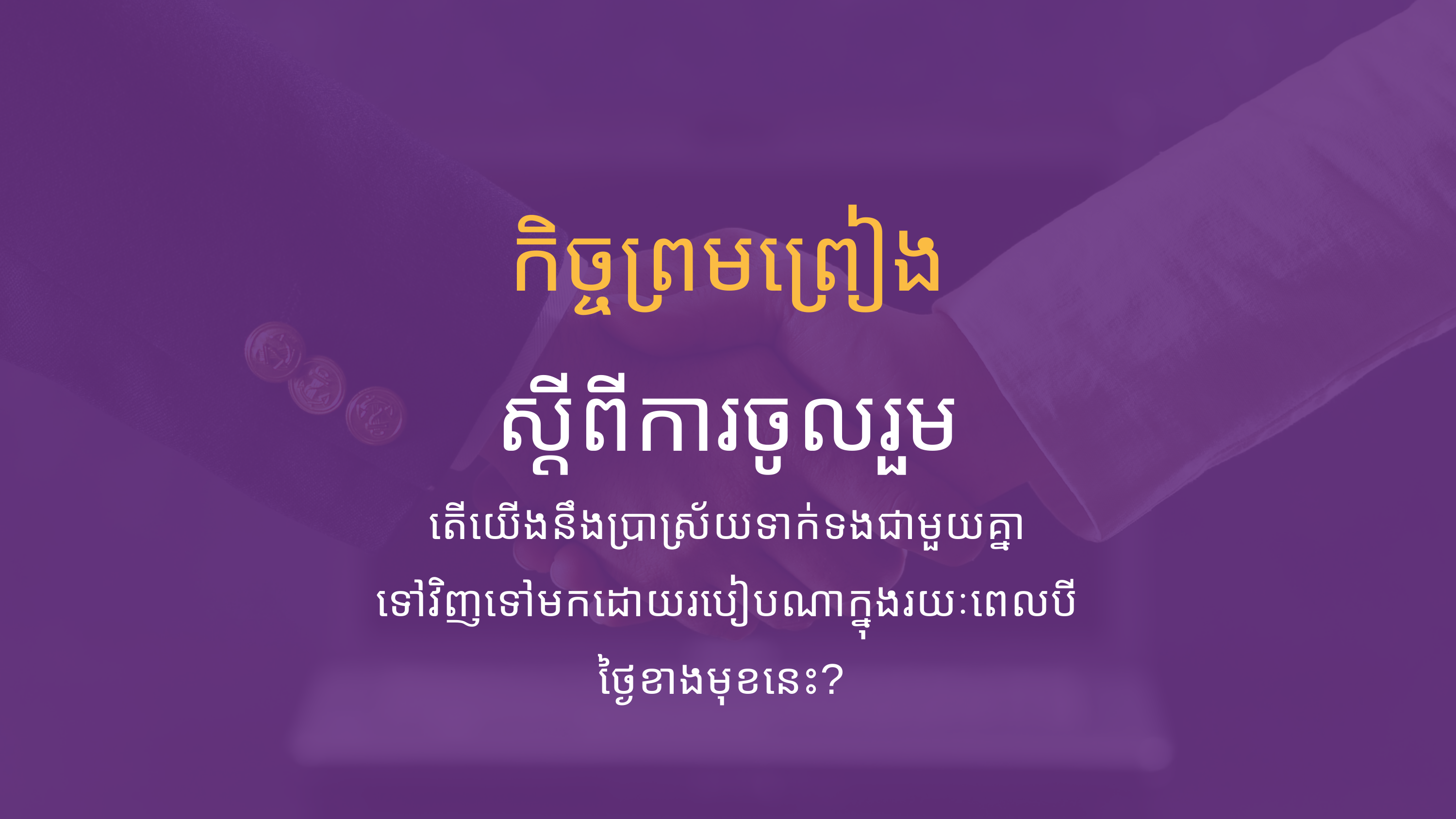

កិច្ចព្រមព្រៀង
ស្ដីពីការចូលរួម
តើយើងនឹងប្រាស្រ័យទាក់ទងជាមួយគ្នាទៅវិញទៅមកដោយរបៀបណាក្នុងរយៈពេលបីថ្ងៃខាងមុខនេះ? ​